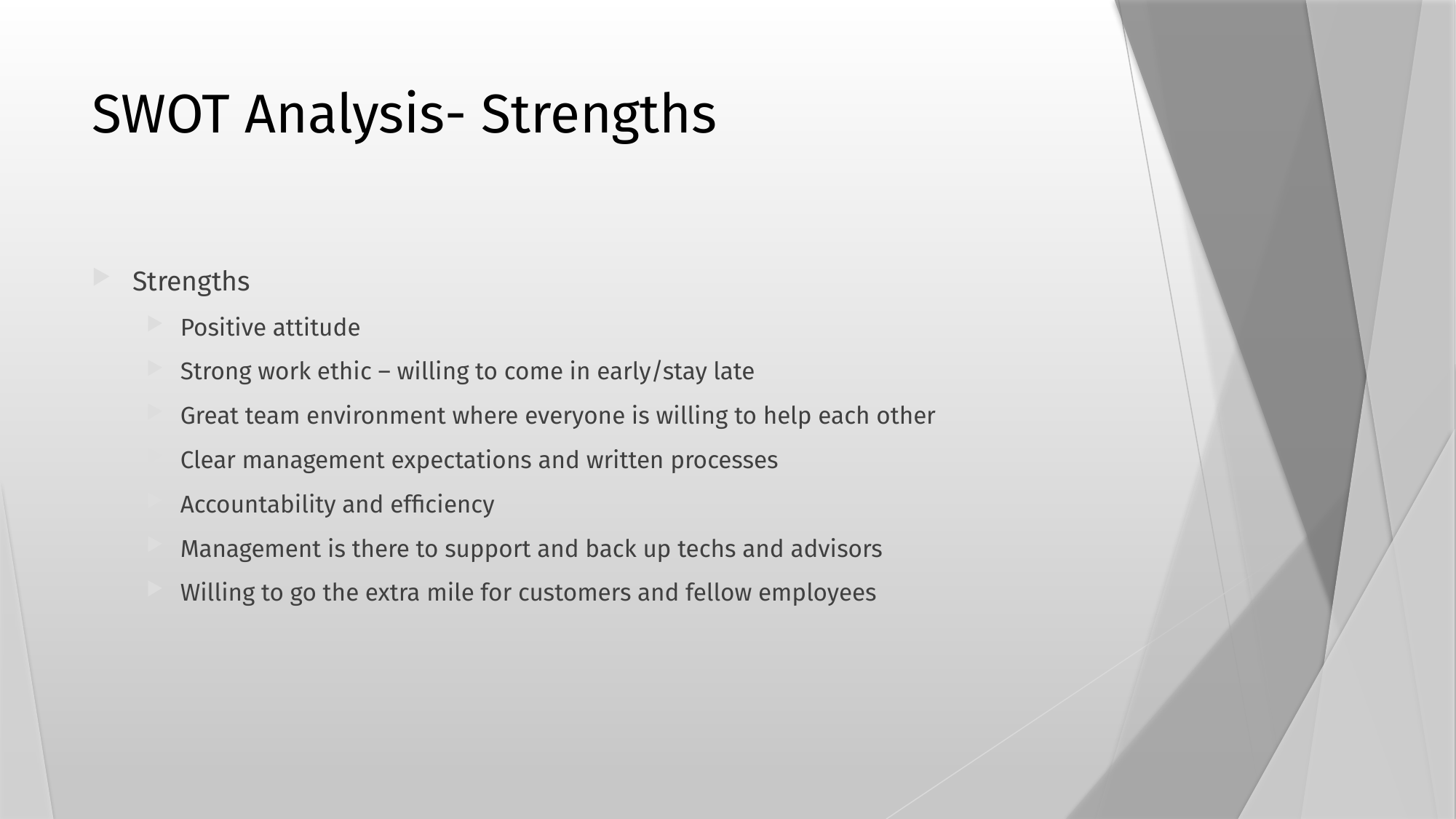

# SWOT Analysis- Strengths
Strengths
Positive attitude
Strong work ethic – willing to come in early/stay late
Great team environment where everyone is willing to help each other
Clear management expectations and written processes
Accountability and efficiency
Management is there to support and back up techs and advisors
Willing to go the extra mile for customers and fellow employees